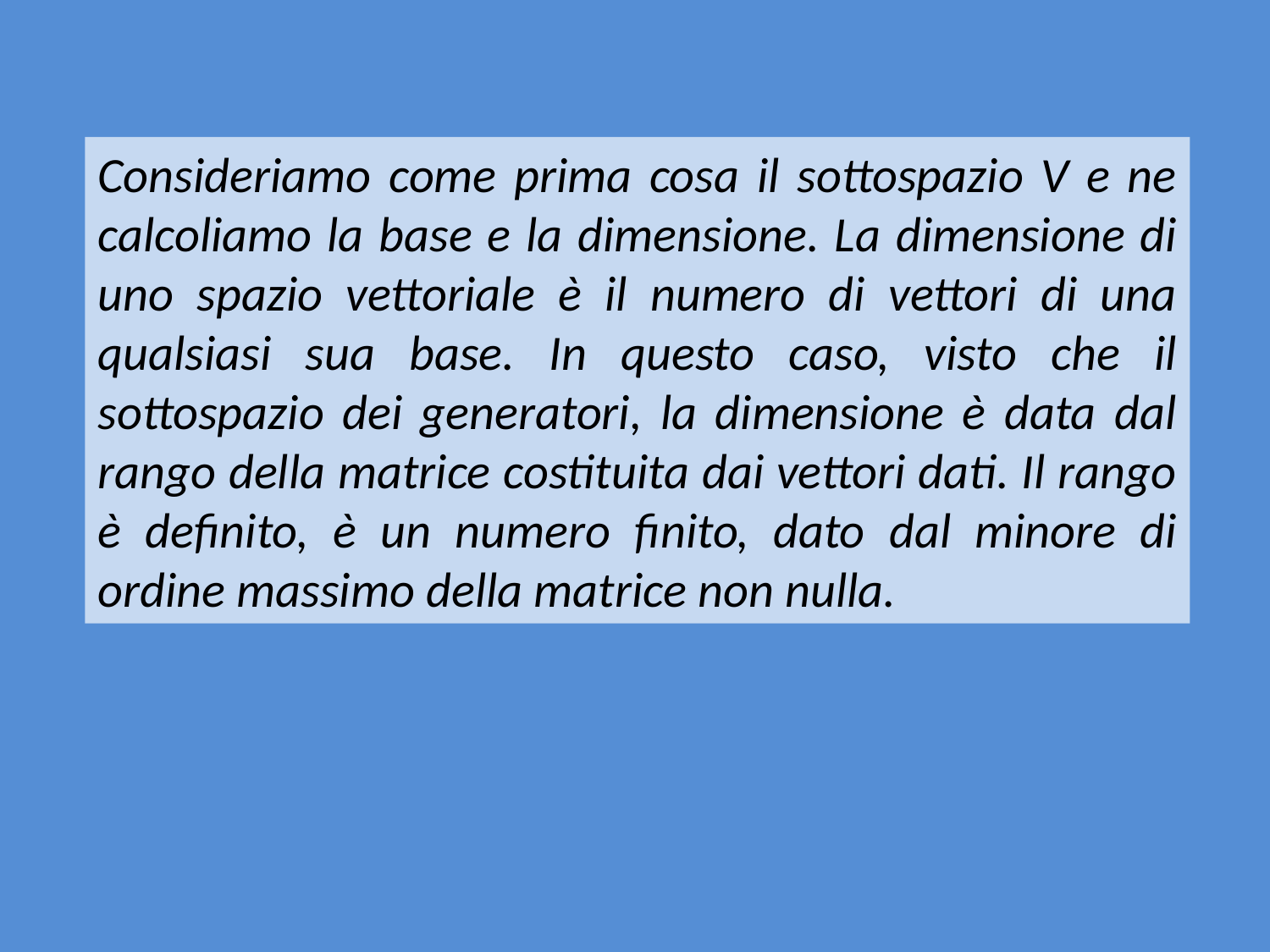

Consideriamo come prima cosa il sottospazio V e ne calcoliamo la base e la dimensione. La dimensione di uno spazio vettoriale è il numero di vettori di una qualsiasi sua base. In questo caso, visto che il sottospazio dei generatori, la dimensione è data dal rango della matrice costituita dai vettori dati. Il rango è definito, è un numero finito, dato dal minore di ordine massimo della matrice non nulla.